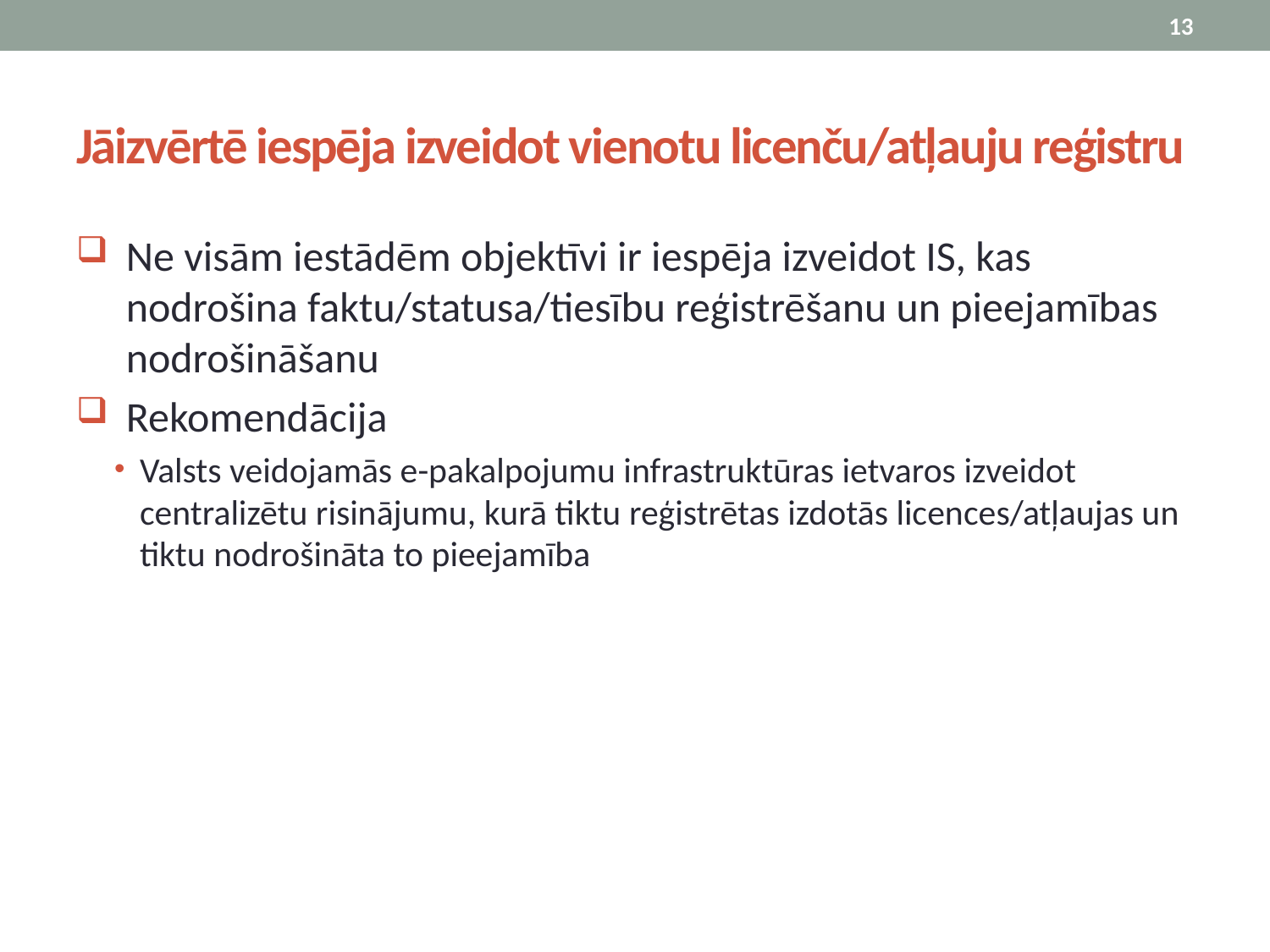

13
# Jāizvērtē iespēja izveidot vienotu licenču/atļauju reģistru
Ne visām iestādēm objektīvi ir iespēja izveidot IS, kas nodrošina faktu/statusa/tiesību reģistrēšanu un pieejamības nodrošināšanu
Rekomendācija
Valsts veidojamās e-pakalpojumu infrastruktūras ietvaros izveidot centralizētu risinājumu, kurā tiktu reģistrētas izdotās licences/atļaujas un tiktu nodrošināta to pieejamība